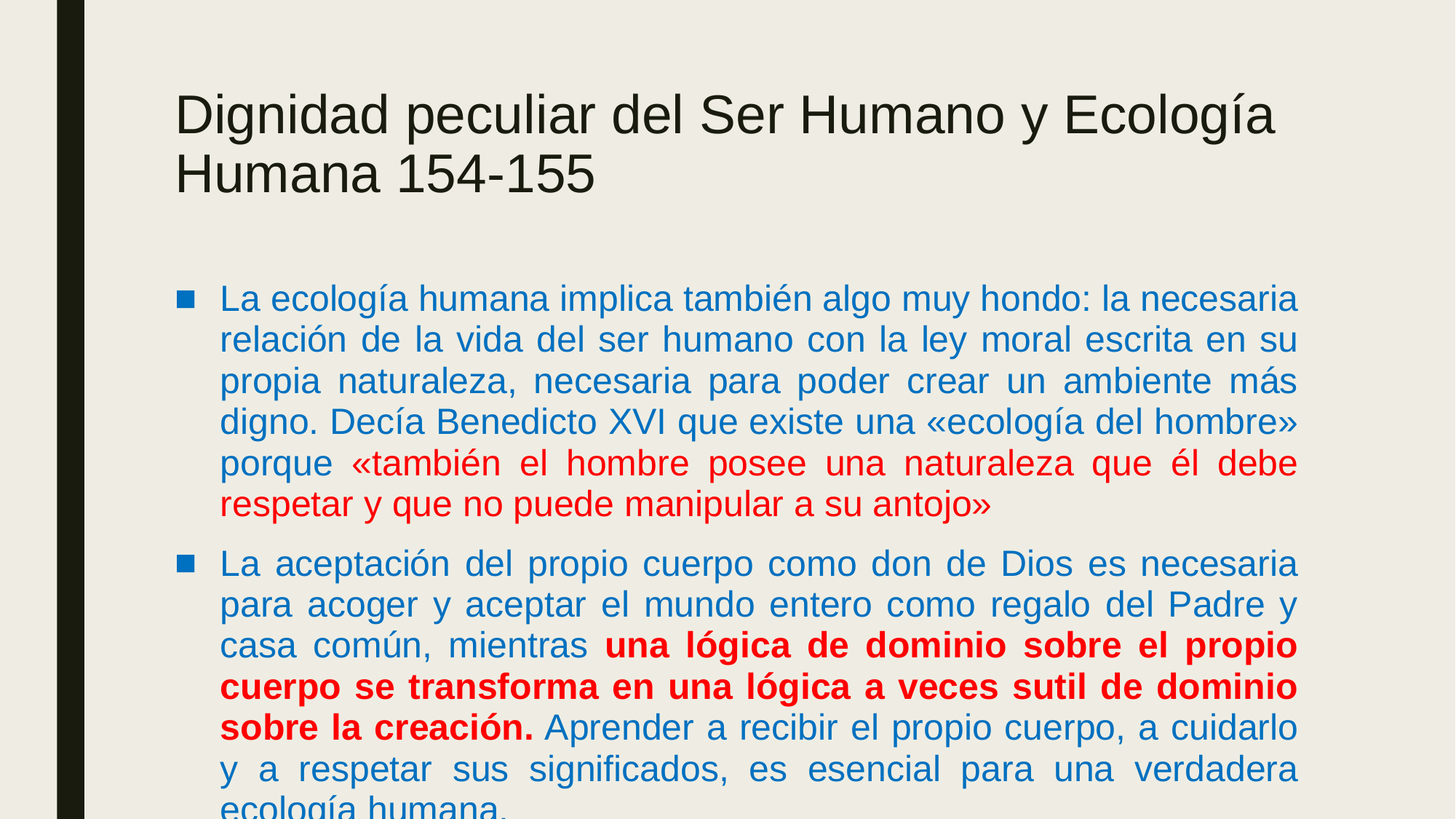

# Dignidad peculiar del Ser Humano y Ecología Humana 154-155
La ecología humana implica también algo muy hondo: la necesaria relación de la vida del ser humano con la ley moral escrita en su propia naturaleza, necesaria para poder crear un ambiente más digno. Decía Benedicto XVI que existe una «ecología del hombre» porque «también el hombre posee una naturaleza que él debe respetar y que no puede manipular a su antojo»
La aceptación del propio cuerpo como don de Dios es necesaria para acoger y aceptar el mundo entero como regalo del Padre y casa común, mientras una lógica de dominio sobre el propio cuerpo se transforma en una lógica a veces sutil de dominio sobre la creación. Aprender a recibir el propio cuerpo, a cuidarlo y a respetar sus significados, es esencial para una verdadera ecología humana.